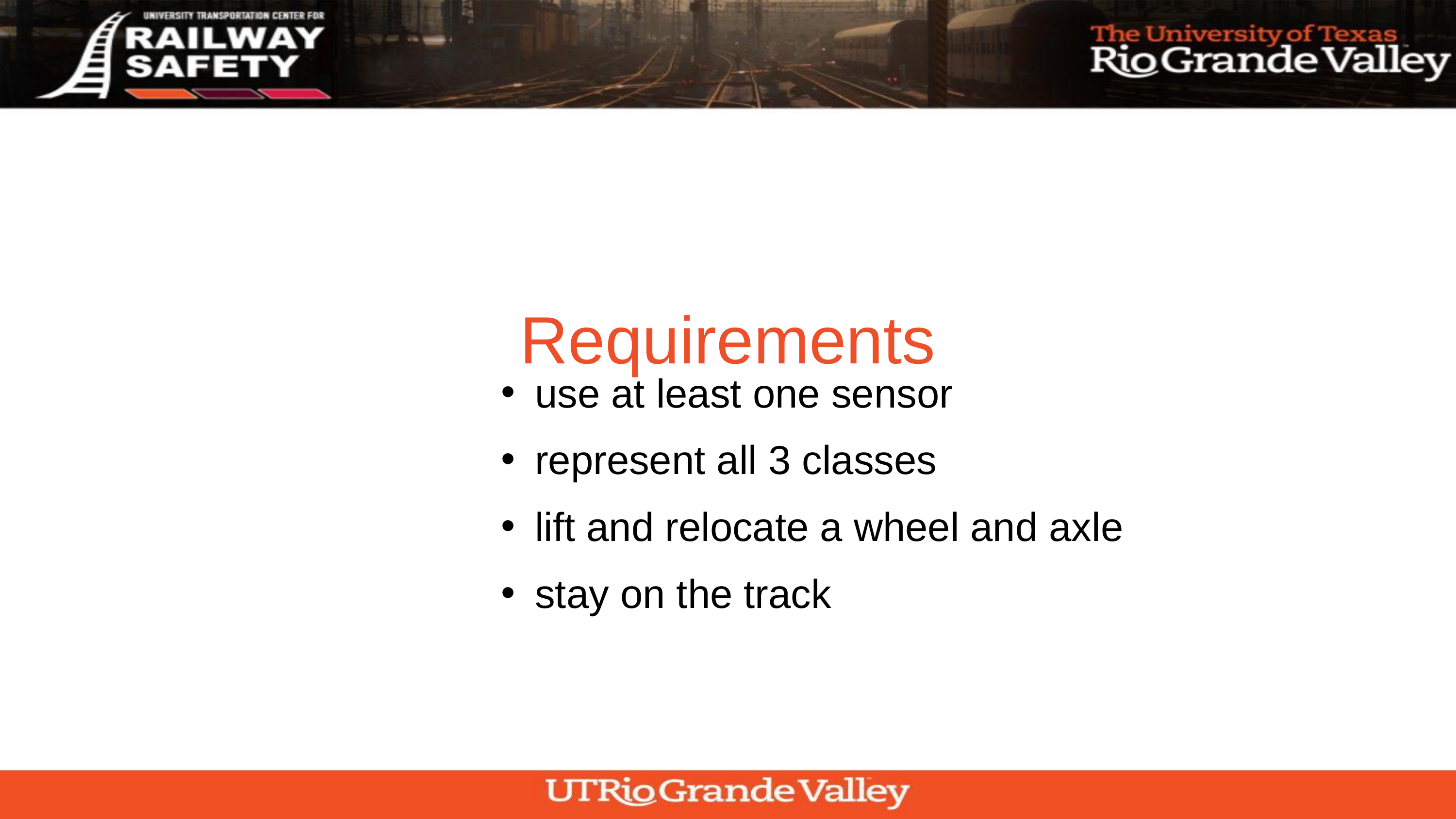

Requirements
use at least one sensor
represent all 3 classes
lift and relocate a wheel and axle
stay on the track